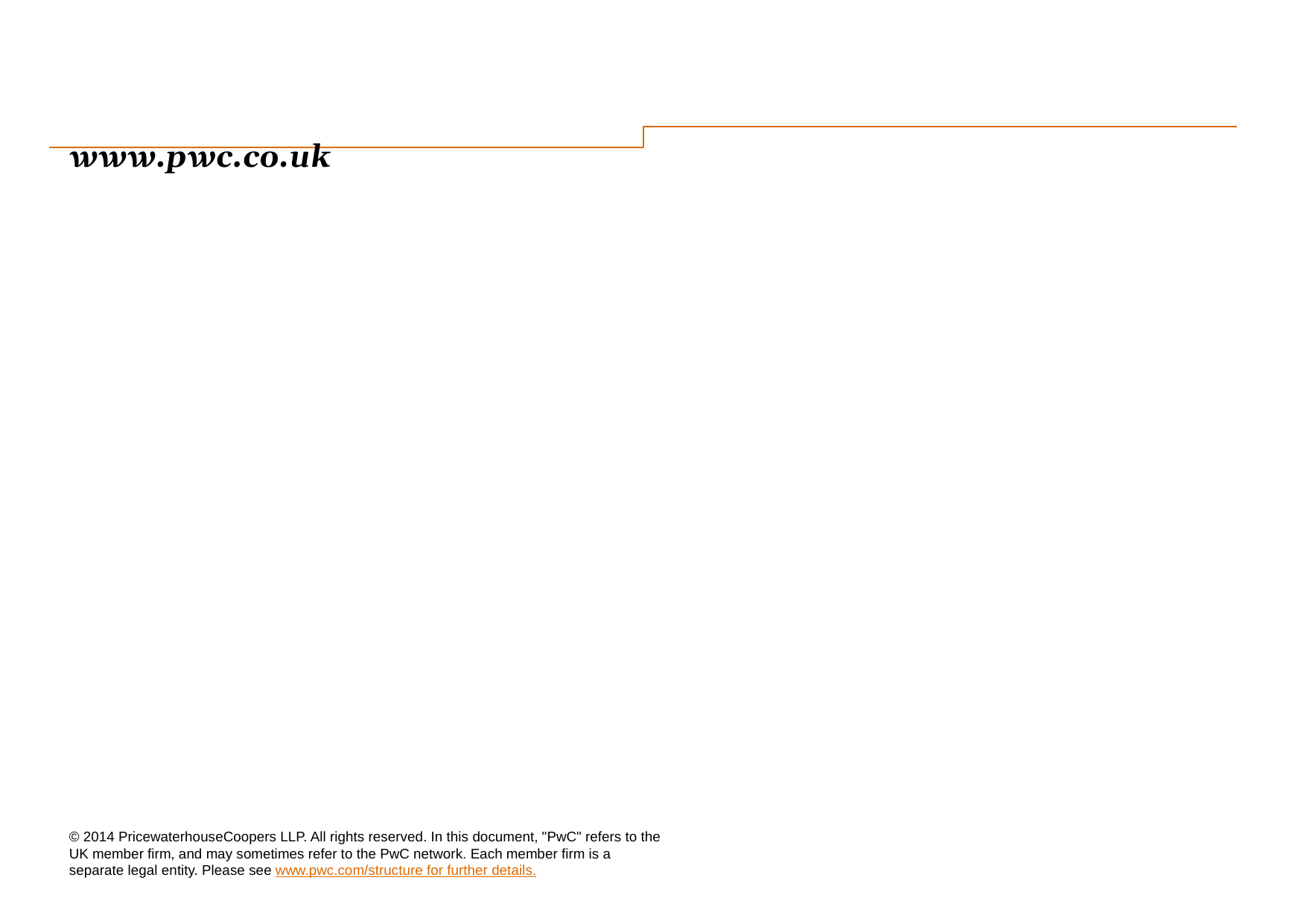

# www.pwc.co.uk
© 2014 PricewaterhouseCoopers LLP. All rights reserved. In this document, "PwC" refers to the UK member firm, and may sometimes refer to the PwC network. Each member firm is a separate legal entity. Please see www.pwc.com/structure for further details.